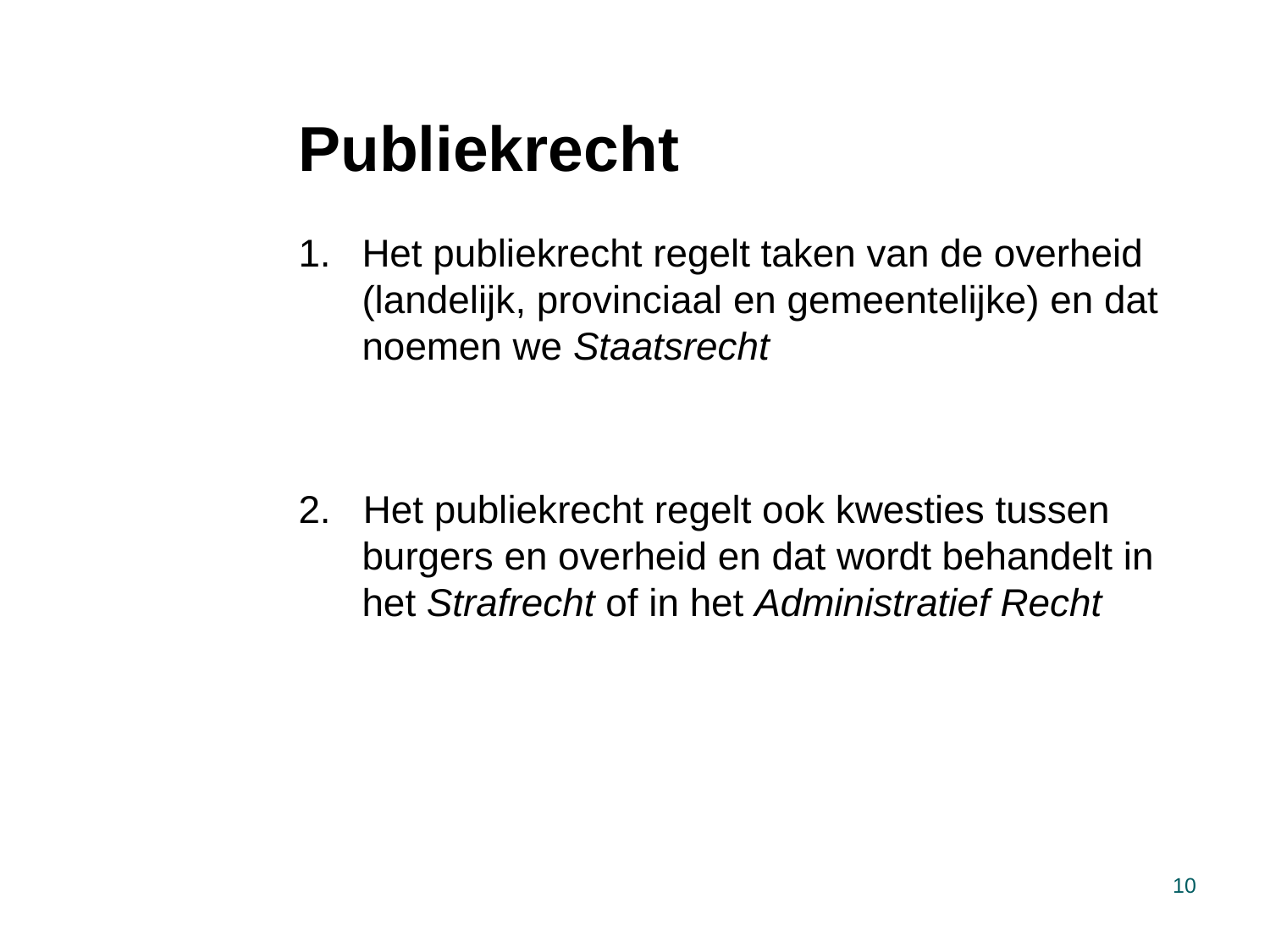

# Publiekrecht
Het publiekrecht regelt taken van de overheid (landelijk, provinciaal en gemeentelijke) en dat noemen we Staatsrecht

2.   Het publiekrecht regelt ook kwesties tussen burgers en overheid en dat wordt behandelt in het Strafrecht of in het Administratief Recht
10